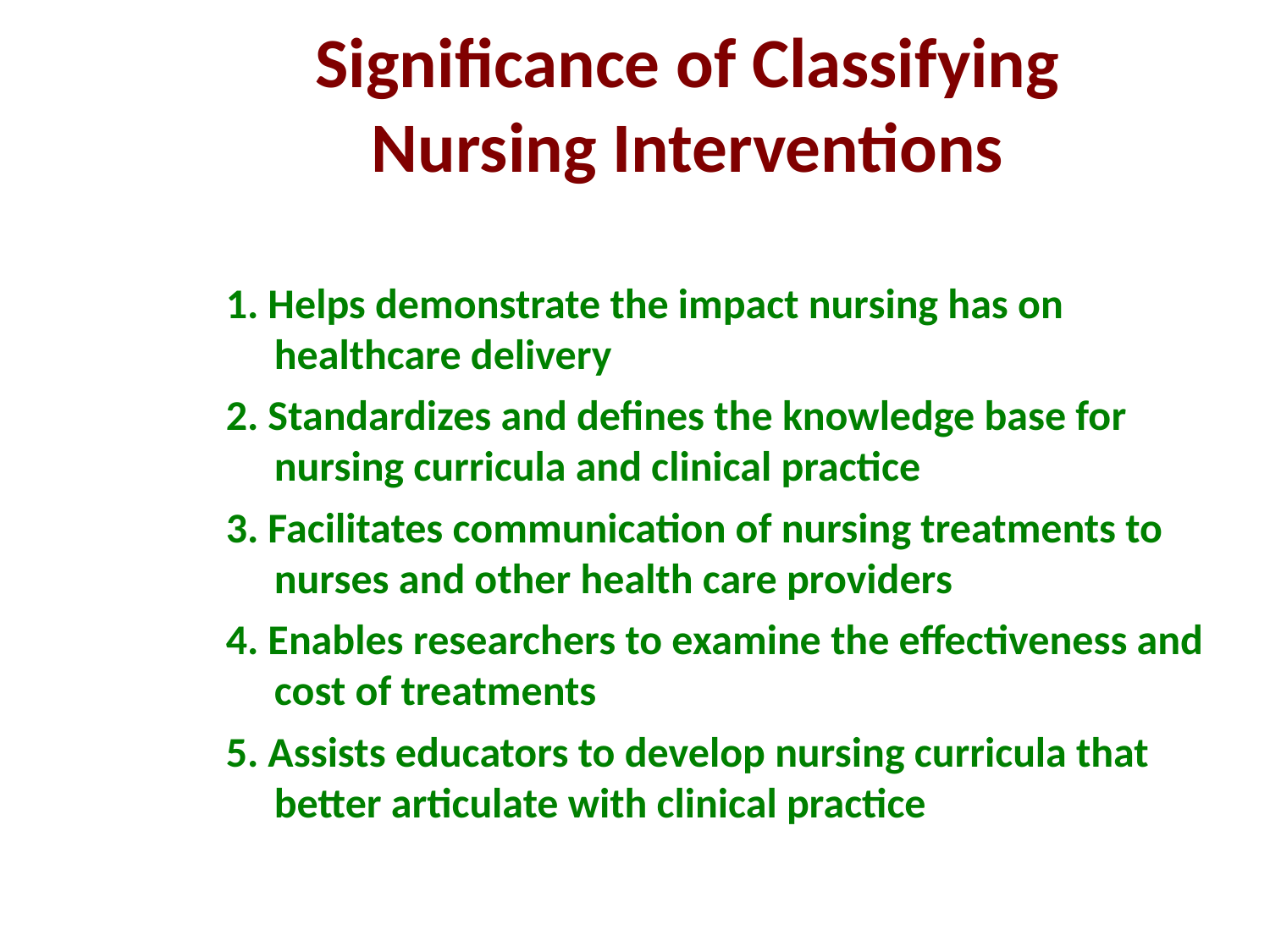

Significance of Classifying
Nursing Interventions
1. Helps demonstrate the impact nursing has on healthcare delivery
2. Standardizes and defines the knowledge base for nursing curricula and clinical practice
3. Facilitates communication of nursing treatments to nurses and other health care providers
4. Enables researchers to examine the effectiveness and cost of treatments
5. Assists educators to develop nursing curricula that better articulate with clinical practice